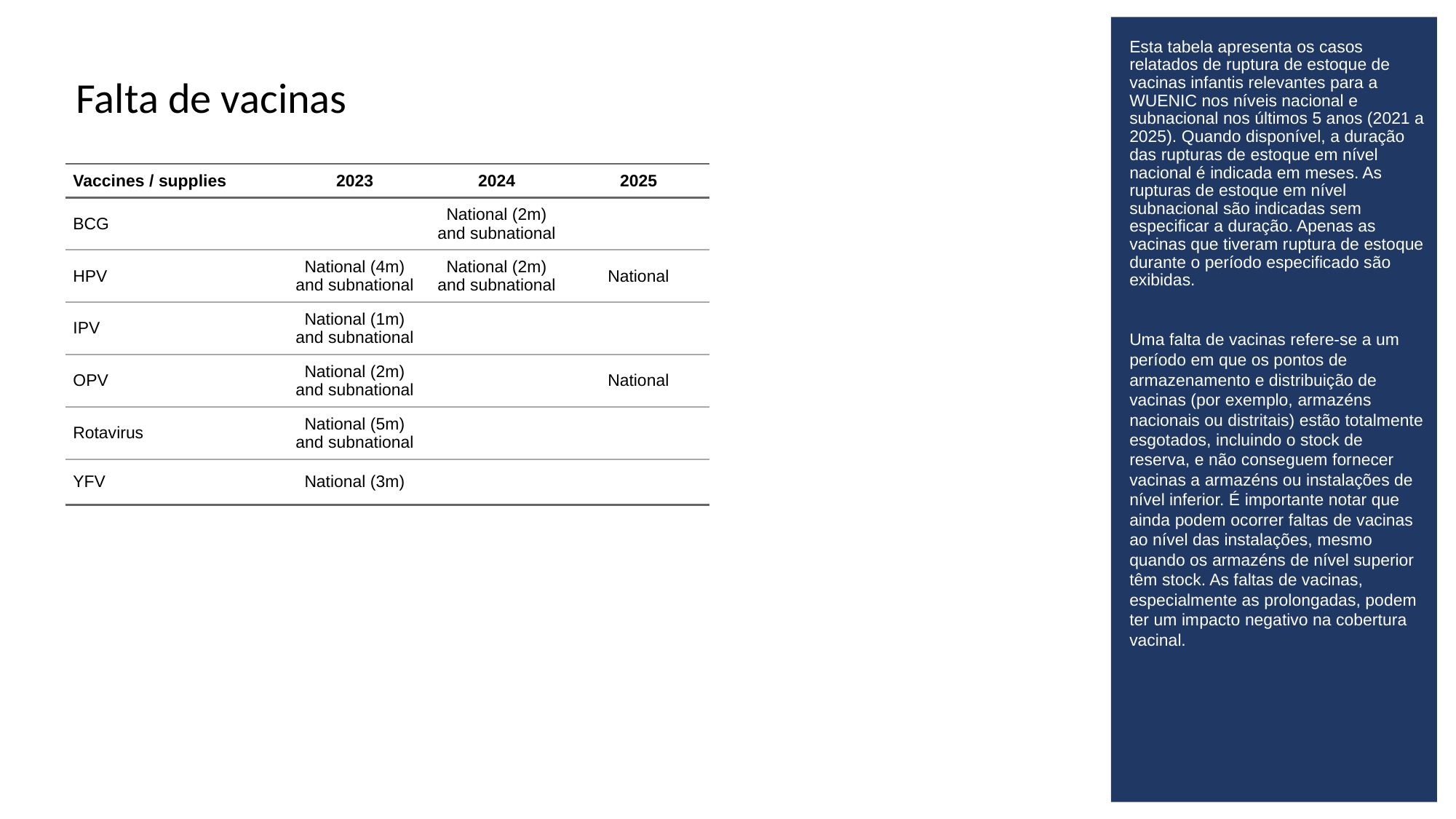

Esta tabela apresenta os casos relatados de ruptura de estoque de vacinas infantis relevantes para a WUENIC nos níveis nacional e subnacional nos últimos 5 anos (2021 a 2025). Quando disponível, a duração das rupturas de estoque em nível nacional é indicada em meses. As rupturas de estoque em nível subnacional são indicadas sem especificar a duração. Apenas as vacinas que tiveram ruptura de estoque durante o período especificado são exibidas.

Uma falta de vacinas refere-se a um período em que os pontos de armazenamento e distribuição de vacinas (por exemplo, armazéns nacionais ou distritais) estão totalmente esgotados, incluindo o stock de reserva, e não conseguem fornecer vacinas a armazéns ou instalações de nível inferior. É importante notar que ainda podem ocorrer faltas de vacinas ao nível das instalações, mesmo quando os armazéns de nível superior têm stock. As faltas de vacinas, especialmente as prolongadas, podem ter um impacto negativo na cobertura vacinal.
# Falta de vacinas
| Vaccines / supplies | 2023 | 2024 | 2025 |
| --- | --- | --- | --- |
| BCG |  | National (2m) and subnational |  |
| HPV | National (4m) and subnational | National (2m) and subnational | National |
| IPV | National (1m) and subnational |  |  |
| OPV | National (2m) and subnational |  | National |
| Rotavirus | National (5m) and subnational |  |  |
| YFV | National (3m) |  |  |